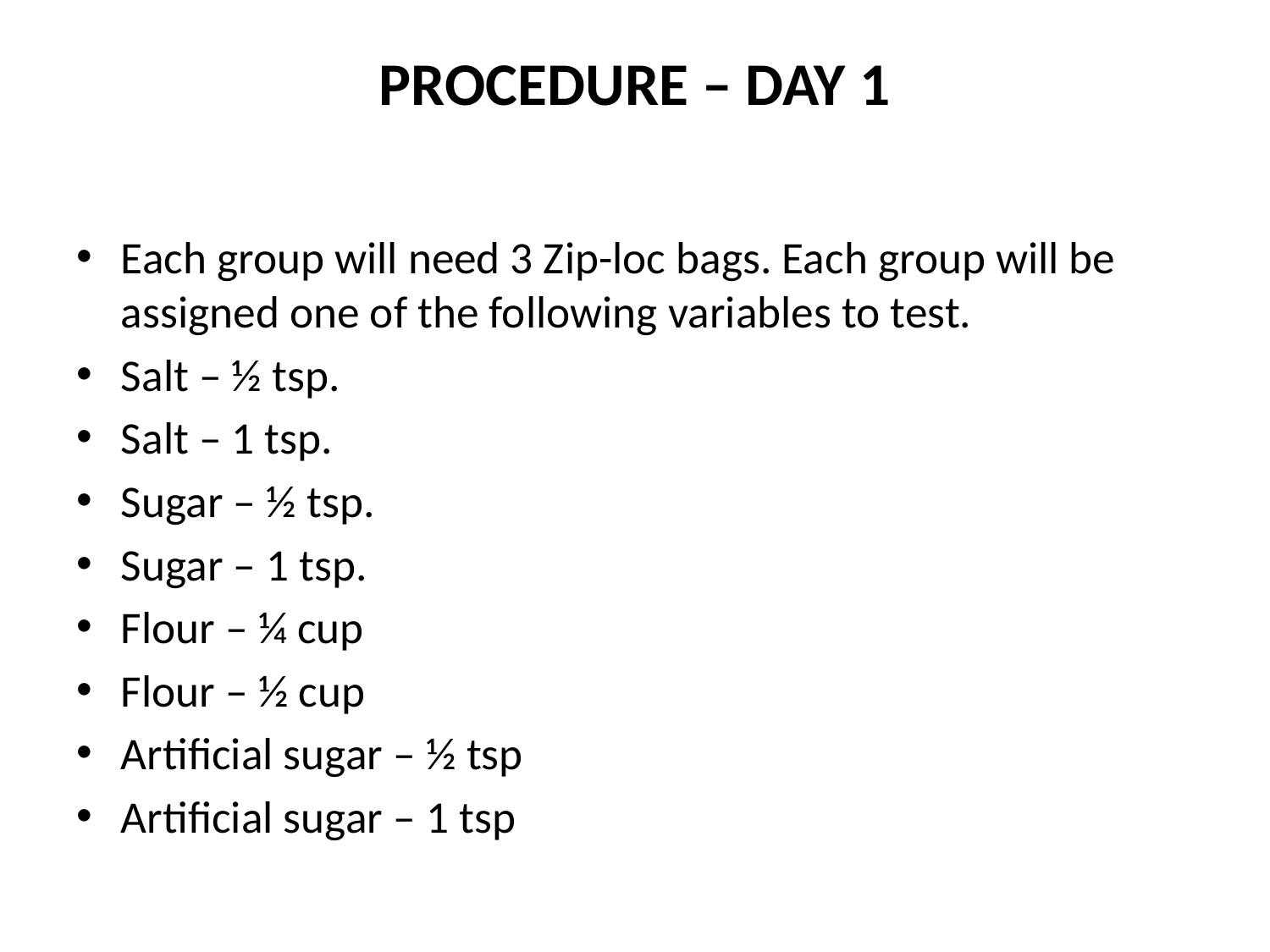

# PROCEDURE – DAY 1
Each group will need 3 Zip-loc bags. Each group will be assigned one of the following variables to test.
Salt – ½ tsp.
Salt – 1 tsp.
Sugar – ½ tsp.
Sugar – 1 tsp.
Flour – ¼ cup
Flour – ½ cup
Artificial sugar – ½ tsp
Artificial sugar – 1 tsp